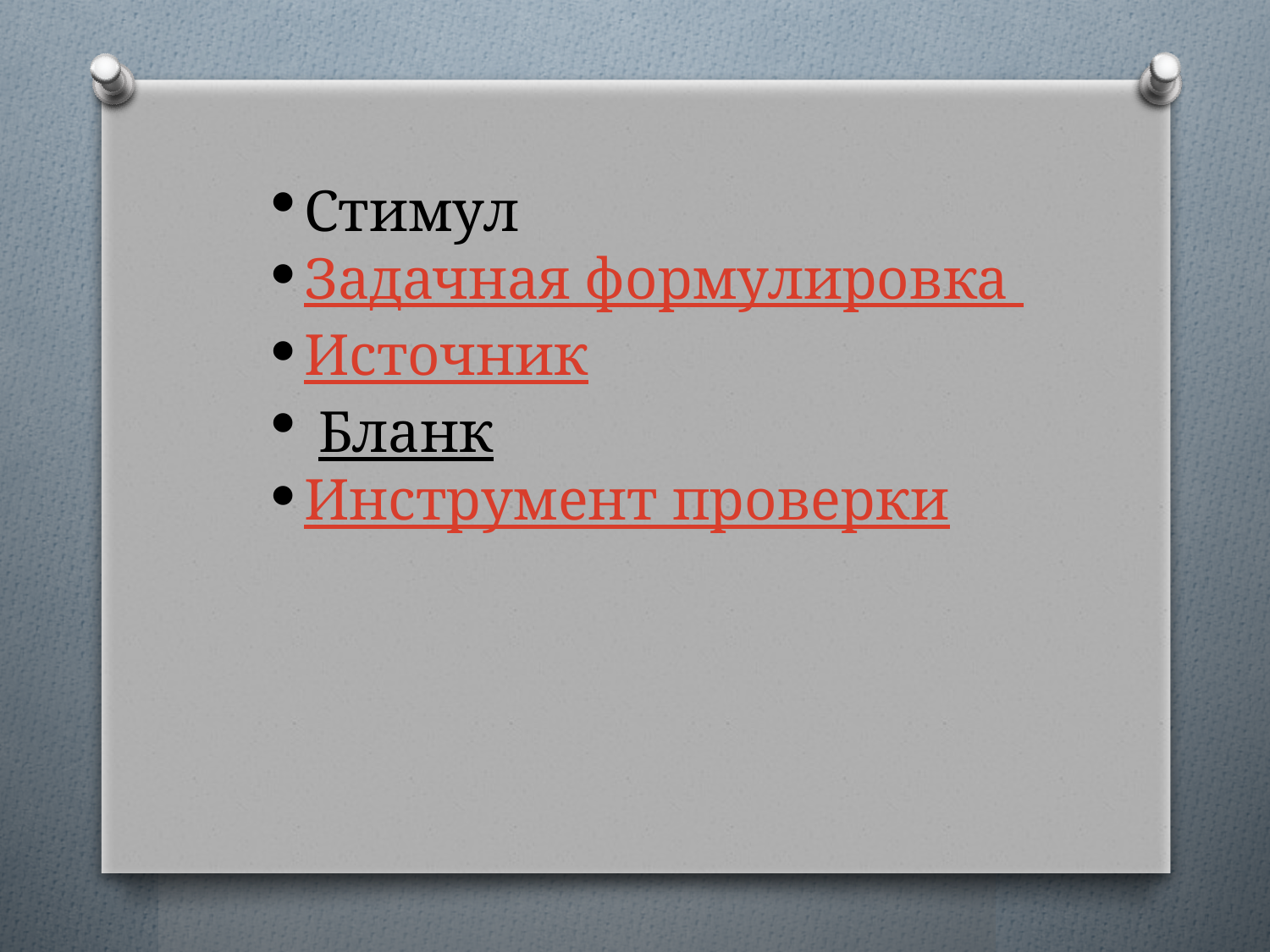

Стимул
Задачная формулировка
Источник
 Бланк
Инструмент проверки